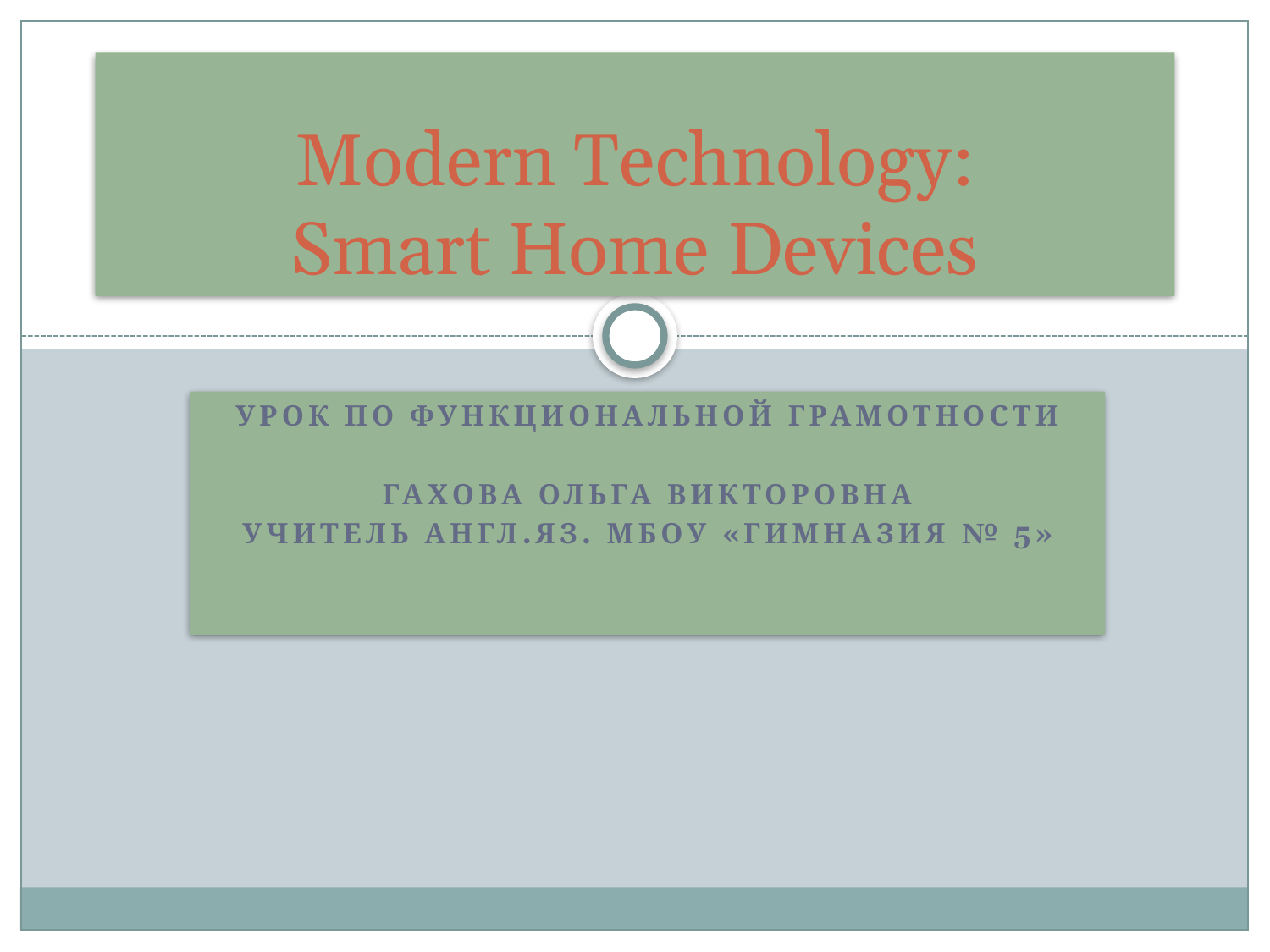

# Modern Technology: Smart Home Devices
Урок по функциональной грамотности

Гахова Ольга Викторовна
Учитель англ.яз. МБОУ «Гимназия № 5»